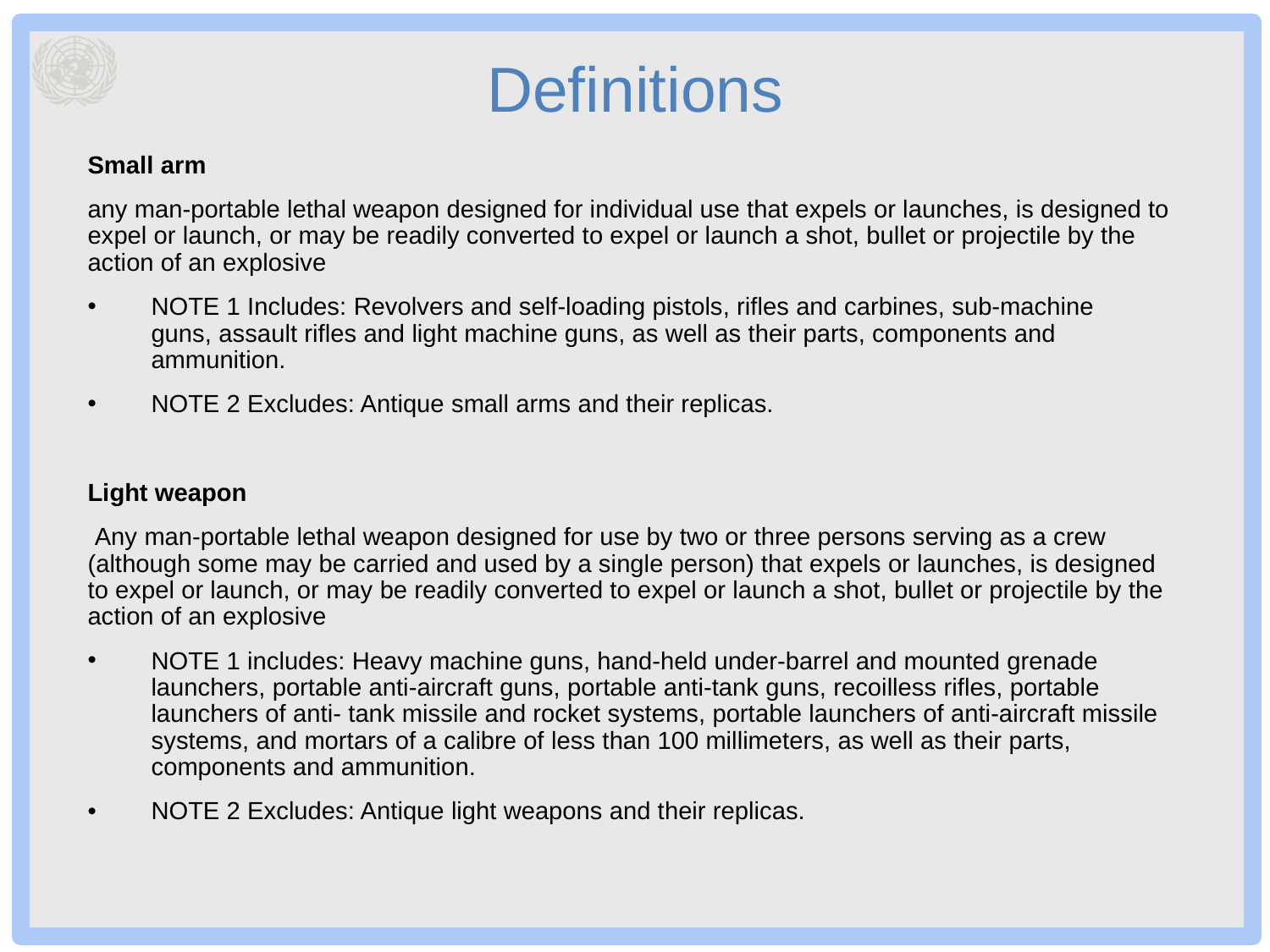

# Definitions
Small arm
any man-portable lethal weapon designed for individual use that expels or launches, is designed to expel or launch, or may be readily converted to expel or launch a shot, bullet or projectile by the action of an explosive
NOTE 1 Includes: Revolvers and self-loading pistols, rifles and carbines, sub-machine guns, assault rifles and light machine guns, as well as their parts, components and ammunition.
NOTE 2 Excludes: Antique small arms and their replicas.

Light weapon
 Any man-portable lethal weapon designed for use by two or three persons serving as a crew (although some may be carried and used by a single person) that expels or launches, is designed to expel or launch, or may be readily converted to expel or launch a shot, bullet or projectile by the action of an explosive
NOTE 1 includes: Heavy machine guns, hand-held under-barrel and mounted grenade launchers, portable anti-aircraft guns, portable anti-tank guns, recoilless rifles, portable launchers of anti- tank missile and rocket systems, portable launchers of anti-aircraft missile systems, and mortars of a calibre of less than 100 millimeters, as well as their parts, components and ammunition.
NOTE 2 Excludes: Antique light weapons and their replicas.